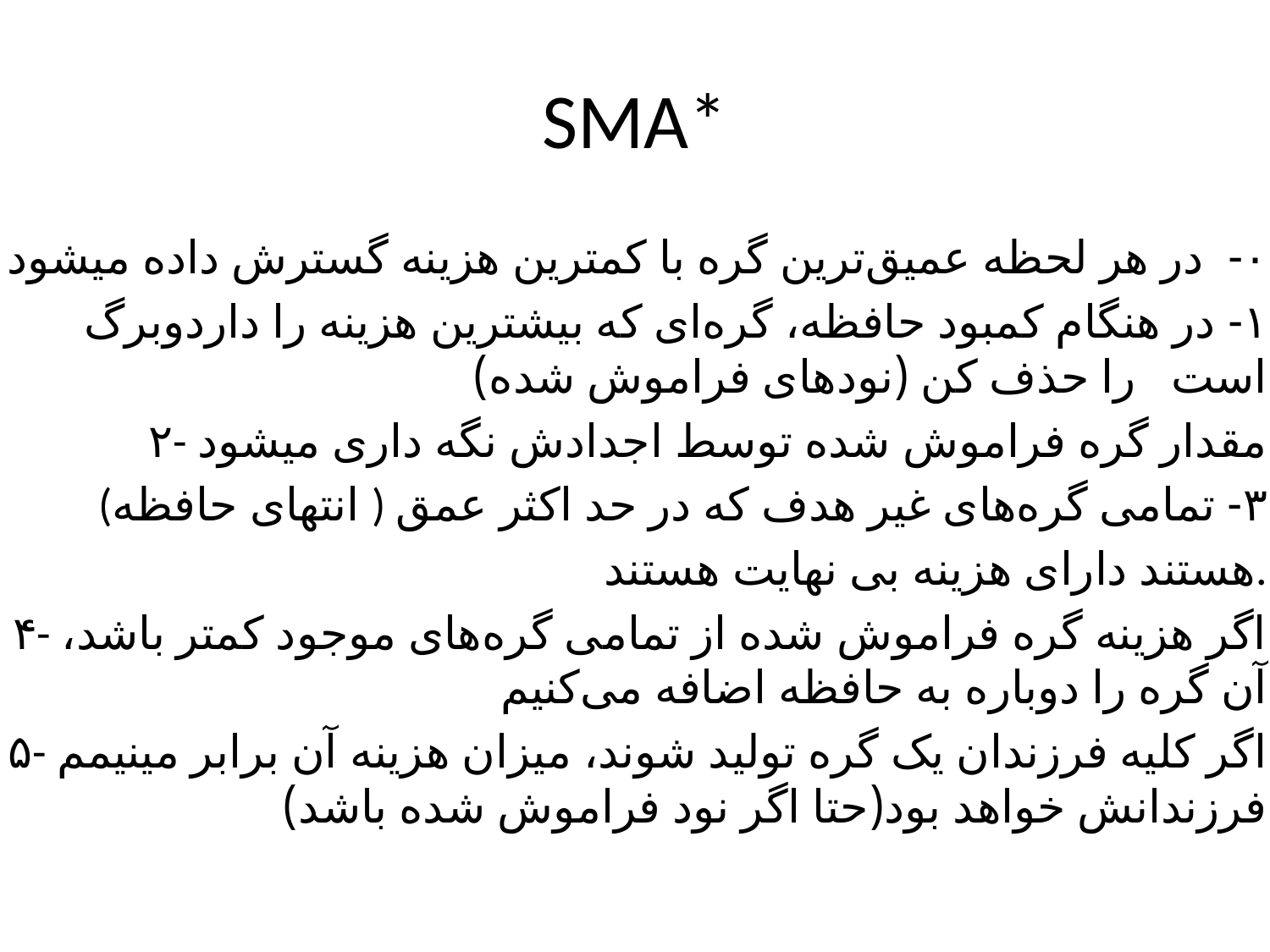

# SMA*
۰-  در هر لحظه عمیق‌ترین گره با کمترین هزینه گسترش داده میشود
۱- در هنگام کمبود حافظه، گره‌ای که بیشترین هزینه را داردوبرگ است   را حذف کن (نود‌های فراموش شده)
۲- مقدار گره فراموش شده توسط اجدادش نگه داری میشود
  (انتهای حافظه ) ۳- تمامی گره‌های غیر هدف که در حد اکثر عمق
 هستند دارای هزینه بی‌ نهایت هستند.
۴- اگر هزینه گره فراموش شده از تمامی گره‌های موجود کمتر باشد، آن گره را دوباره به حافظه اضافه می‌کنیم
۵- اگر کلیه‌ فرزندان یک گره تولید شوند، میزان هزینه آن برابر مینیمم فرزندانش خواهد بود(حتا اگر نود فراموش شده باشد)